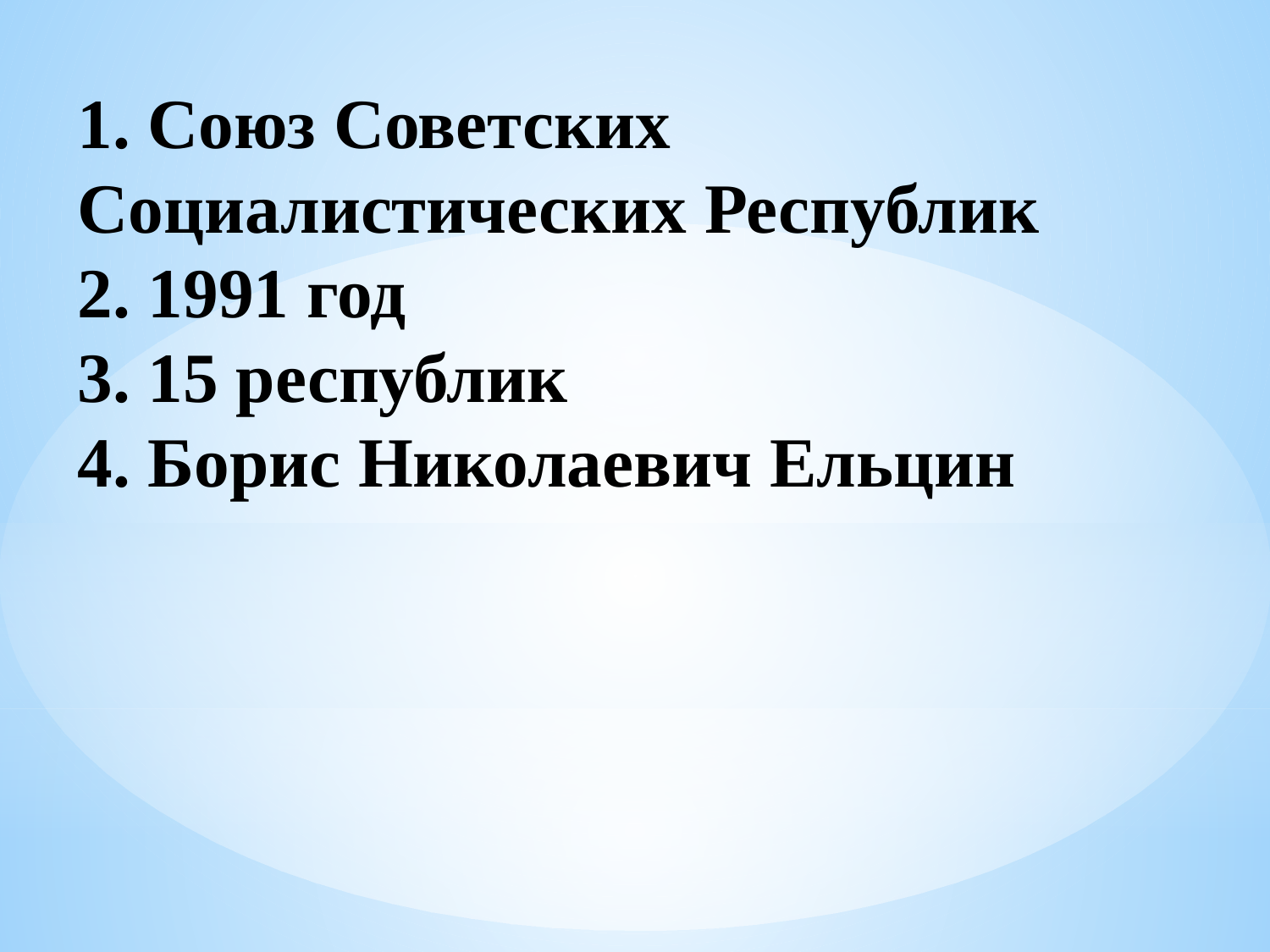

1. Союз Советских Социалистических Республик
2. 1991 год
3. 15 республик
4. Борис Николаевич Ельцин